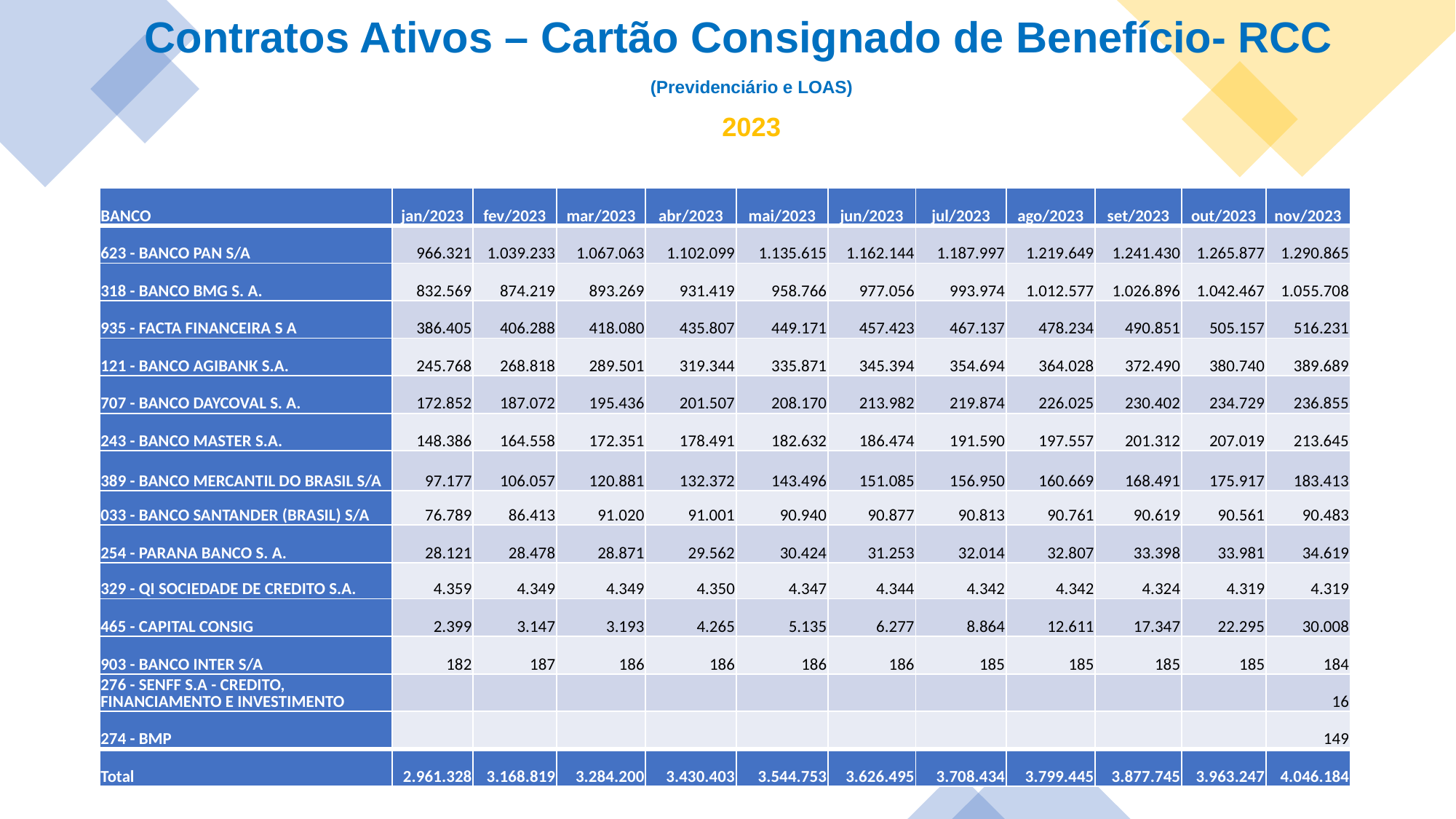

Contratos Ativos – Cartão Consignado de Benefício- RCC

(Previdenciário e LOAS)
2023

| BANCO | jan/2023 | fev/2023 | mar/2023 | abr/2023 | mai/2023 | jun/2023 | jul/2023 | ago/2023 | set/2023 | out/2023 | nov/2023 |
| --- | --- | --- | --- | --- | --- | --- | --- | --- | --- | --- | --- |
| 623 - BANCO PAN S/A | 966.321 | 1.039.233 | 1.067.063 | 1.102.099 | 1.135.615 | 1.162.144 | 1.187.997 | 1.219.649 | 1.241.430 | 1.265.877 | 1.290.865 |
| 318 - BANCO BMG S. A. | 832.569 | 874.219 | 893.269 | 931.419 | 958.766 | 977.056 | 993.974 | 1.012.577 | 1.026.896 | 1.042.467 | 1.055.708 |
| 935 - FACTA FINANCEIRA S A | 386.405 | 406.288 | 418.080 | 435.807 | 449.171 | 457.423 | 467.137 | 478.234 | 490.851 | 505.157 | 516.231 |
| 121 - BANCO AGIBANK S.A. | 245.768 | 268.818 | 289.501 | 319.344 | 335.871 | 345.394 | 354.694 | 364.028 | 372.490 | 380.740 | 389.689 |
| 707 - BANCO DAYCOVAL S. A. | 172.852 | 187.072 | 195.436 | 201.507 | 208.170 | 213.982 | 219.874 | 226.025 | 230.402 | 234.729 | 236.855 |
| 243 - BANCO MASTER S.A. | 148.386 | 164.558 | 172.351 | 178.491 | 182.632 | 186.474 | 191.590 | 197.557 | 201.312 | 207.019 | 213.645 |
| 389 - BANCO MERCANTIL DO BRASIL S/A | 97.177 | 106.057 | 120.881 | 132.372 | 143.496 | 151.085 | 156.950 | 160.669 | 168.491 | 175.917 | 183.413 |
| 033 - BANCO SANTANDER (BRASIL) S/A | 76.789 | 86.413 | 91.020 | 91.001 | 90.940 | 90.877 | 90.813 | 90.761 | 90.619 | 90.561 | 90.483 |
| 254 - PARANA BANCO S. A. | 28.121 | 28.478 | 28.871 | 29.562 | 30.424 | 31.253 | 32.014 | 32.807 | 33.398 | 33.981 | 34.619 |
| 329 - QI SOCIEDADE DE CREDITO S.A. | 4.359 | 4.349 | 4.349 | 4.350 | 4.347 | 4.344 | 4.342 | 4.342 | 4.324 | 4.319 | 4.319 |
| 465 - CAPITAL CONSIG | 2.399 | 3.147 | 3.193 | 4.265 | 5.135 | 6.277 | 8.864 | 12.611 | 17.347 | 22.295 | 30.008 |
| 903 - BANCO INTER S/A | 182 | 187 | 186 | 186 | 186 | 186 | 185 | 185 | 185 | 185 | 184 |
| 276 - SENFF S.A - CREDITO, FINANCIAMENTO E INVESTIMENTO |  |  |  |  |  |  |  |  |  |  | 16 |
| 274 - BMP |  |  |  |  |  |  |  |  |  |  | 149 |
| Total | 2.961.328 | 3.168.819 | 3.284.200 | 3.430.403 | 3.544.753 | 3.626.495 | 3.708.434 | 3.799.445 | 3.877.745 | 3.963.247 | 4.046.184 |